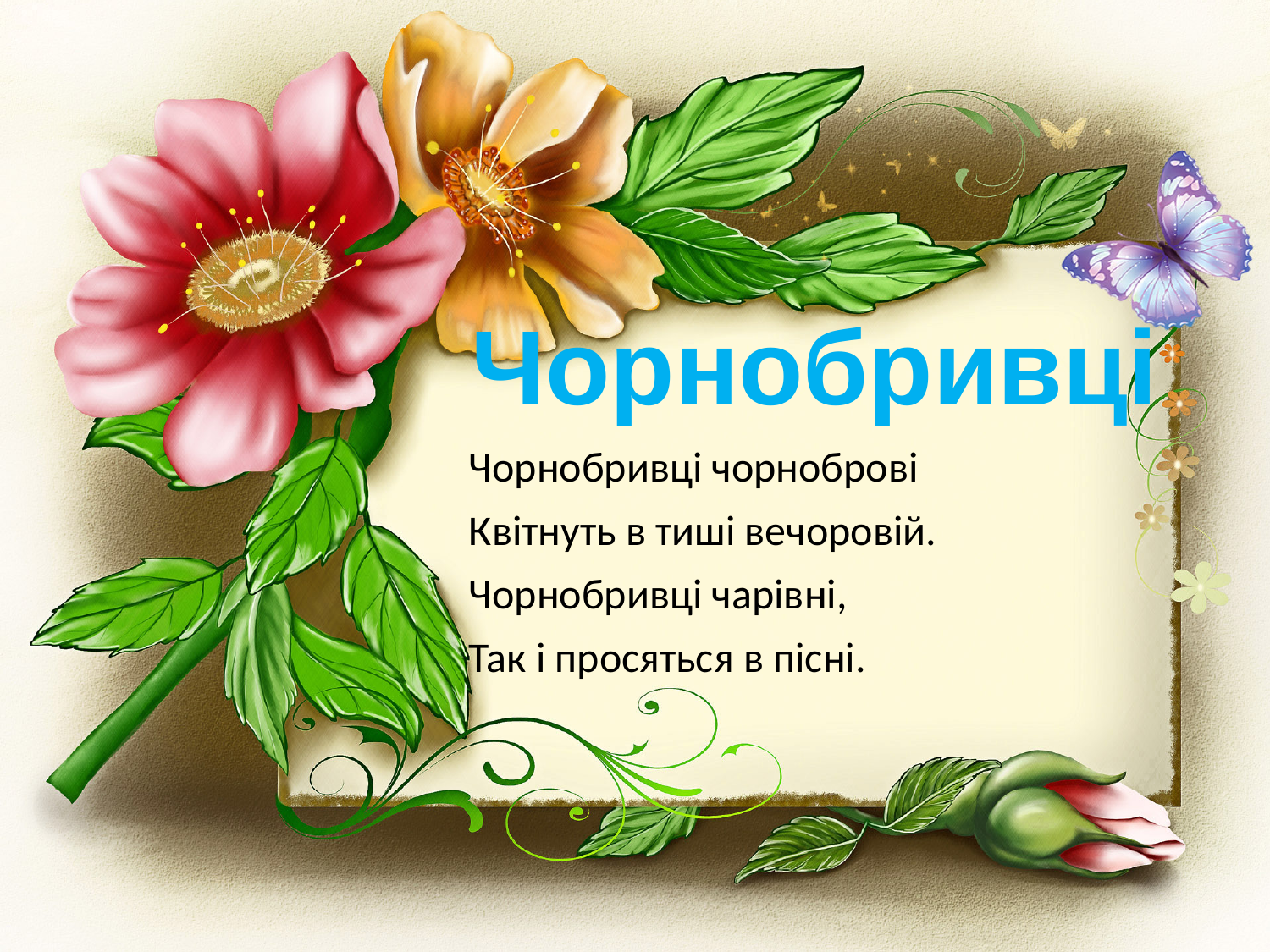

Чорнобривці
Чорнобривці чорноброві
Квітнуть в тиші вечоровій.
Чорнобривці чарівні,
Так і просяться в пісні.